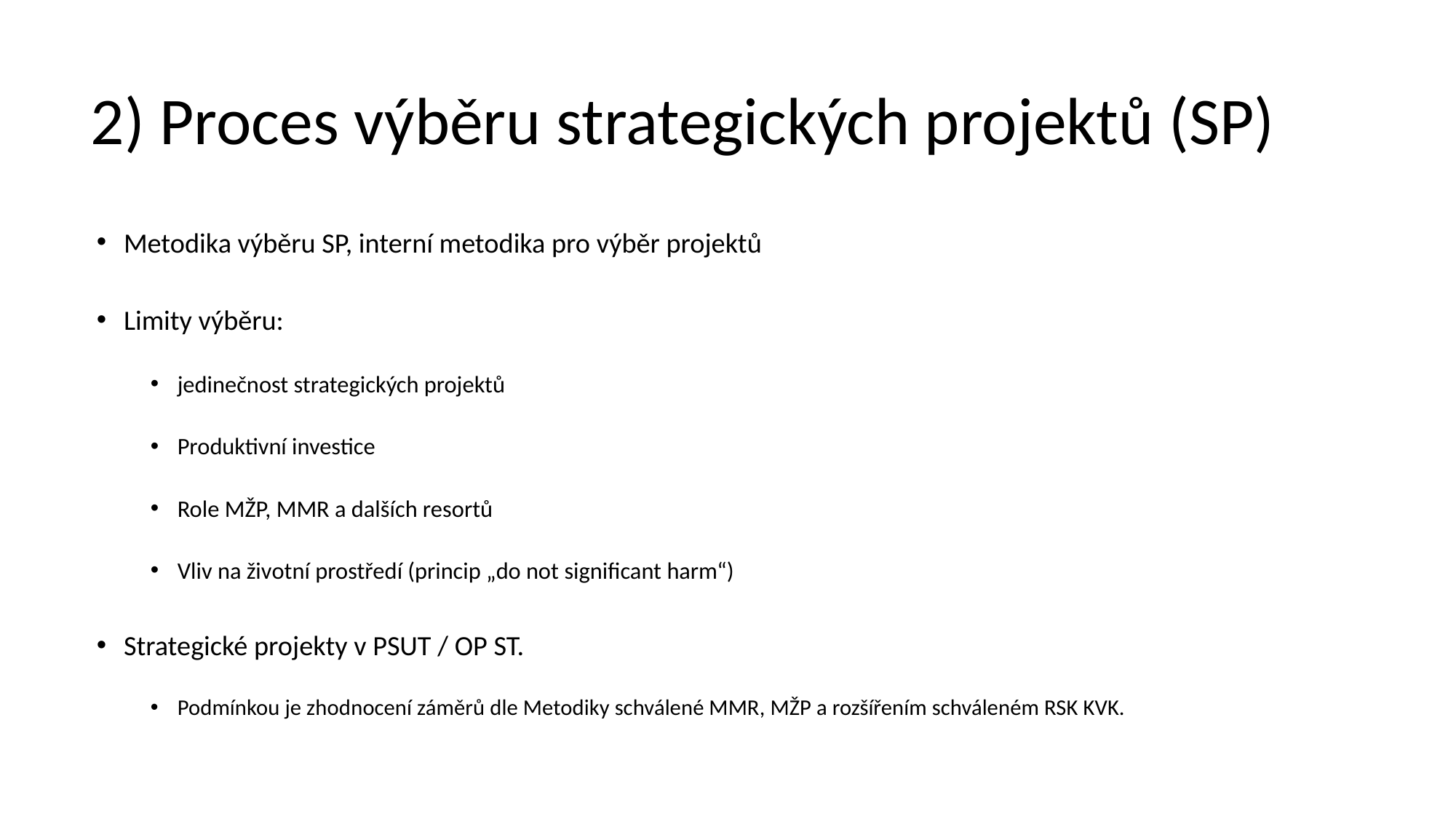

# 2) Proces výběru strategických projektů (SP)
Metodika výběru SP, interní metodika pro výběr projektů
Limity výběru:
jedinečnost strategických projektů
Produktivní investice
Role MŽP, MMR a dalších resortů
Vliv na životní prostředí (princip „do not significant harm“)
Strategické projekty v PSUT / OP ST.
Podmínkou je zhodnocení záměrů dle Metodiky schválené MMR, MŽP a rozšířením schváleném RSK KVK.